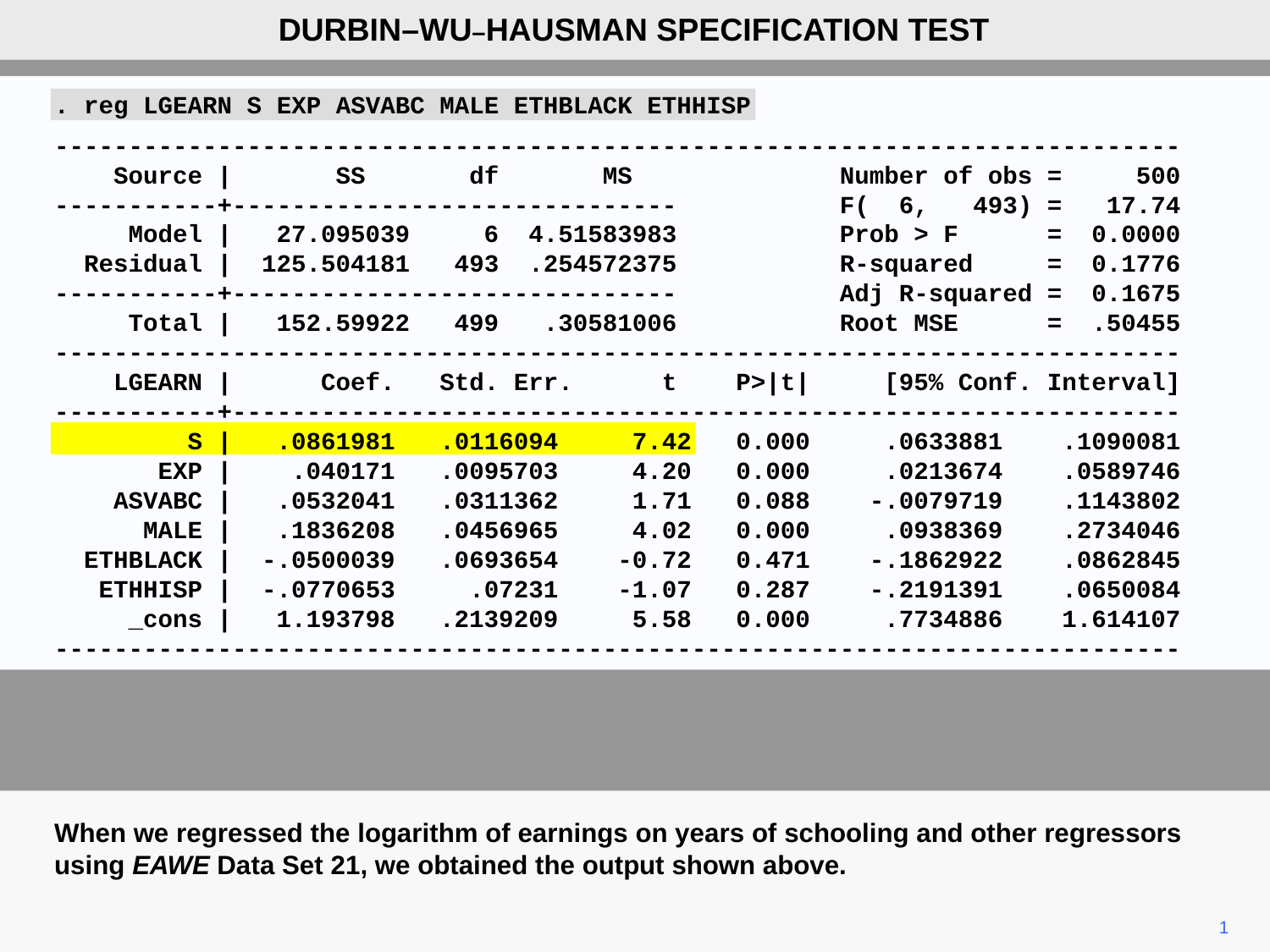

DURBIN–WU–HAUSMAN SPECIFICATION TEST

. reg LGEARN S EXP ASVABC MALE ETHBLACK ETHHISP
----------------------------------------------------------------------------
    Source |       SS       df       MS              Number of obs =     500
-----------+------------------------------           F(  6,   493) =   17.74
     Model |   27.095039     6  4.51583983           Prob > F      =  0.0000
  Residual |  125.504181   493  .254572375           R-squared     =  0.1776
-----------+------------------------------           Adj R-squared =  0.1675
     Total |   152.59922   499   .30581006           Root MSE      =  .50455
----------------------------------------------------------------------------
    LGEARN |      Coef.   Std. Err.      t    P>|t|     [95% Conf. Interval]
-----------+----------------------------------------------------------------
         S |   .0861981   .0116094     7.42   0.000     .0633881    .1090081
       EXP |    .040171   .0095703     4.20   0.000     .0213674    .0589746
    ASVABC |   .0532041   .0311362     1.71   0.088    -.0079719    .1143802
      MALE |   .1836208   .0456965     4.02   0.000     .0938369    .2734046
  ETHBLACK |  -.0500039   .0693654    -0.72   0.471    -.1862922    .0862845
   ETHHISP |  -.0770653     .07231    -1.07   0.287    -.2191391    .0650084
     _cons |   1.193798   .2139209     5.58   0.000     .7734886    1.614107
----------------------------------------------------------------------------

When we regressed the logarithm of earnings on years of schooling and other regressors using EAWE Data Set 21, we obtained the output shown above.
1